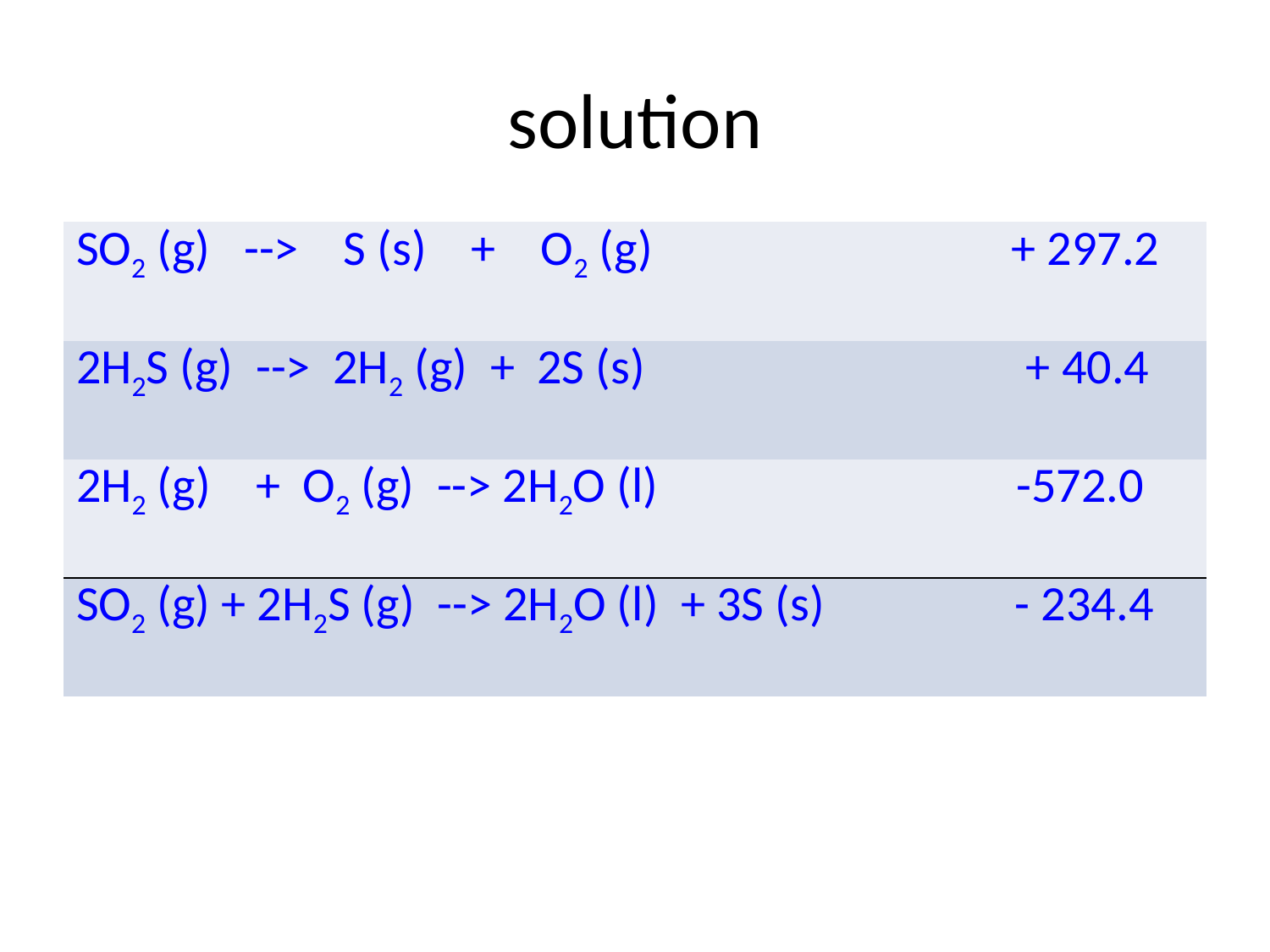

# solution
| SO2 (g) --> S (s) + O2 (g) + 297.2 |
| --- |
| 2H2S (g) --> 2H2 (g) + 2S (s) + 40.4 |
| 2H2 (g) + O2 (g) --> 2H2O (l) -572.0 |
| SO2 (g) + 2H2S (g) --> 2H2O (l) + 3S (s) - 234.4 |